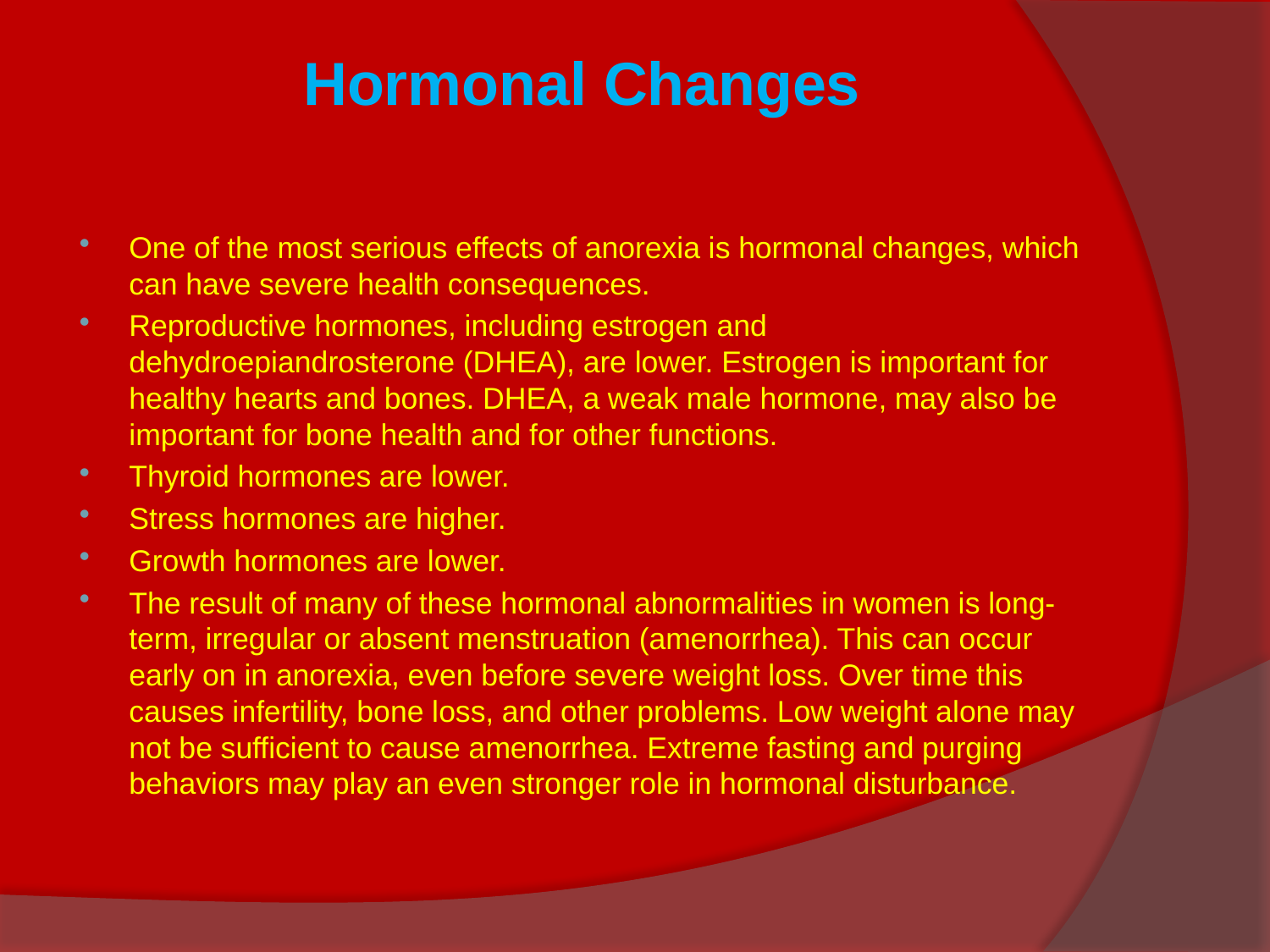

# Hormonal Changes
One of the most serious effects of anorexia is hormonal changes, which can have severe health consequences.
Reproductive hormones, including estrogen and dehydroepiandrosterone (DHEA), are lower. Estrogen is important for healthy hearts and bones. DHEA, a weak male hormone, may also be important for bone health and for other functions.
Thyroid hormones are lower.
Stress hormones are higher.
Growth hormones are lower.
The result of many of these hormonal abnormalities in women is long-term, irregular or absent menstruation (amenorrhea). This can occur early on in anorexia, even before severe weight loss. Over time this causes infertility, bone loss, and other problems. Low weight alone may not be sufficient to cause amenorrhea. Extreme fasting and purging behaviors may play an even stronger role in hormonal disturbance.